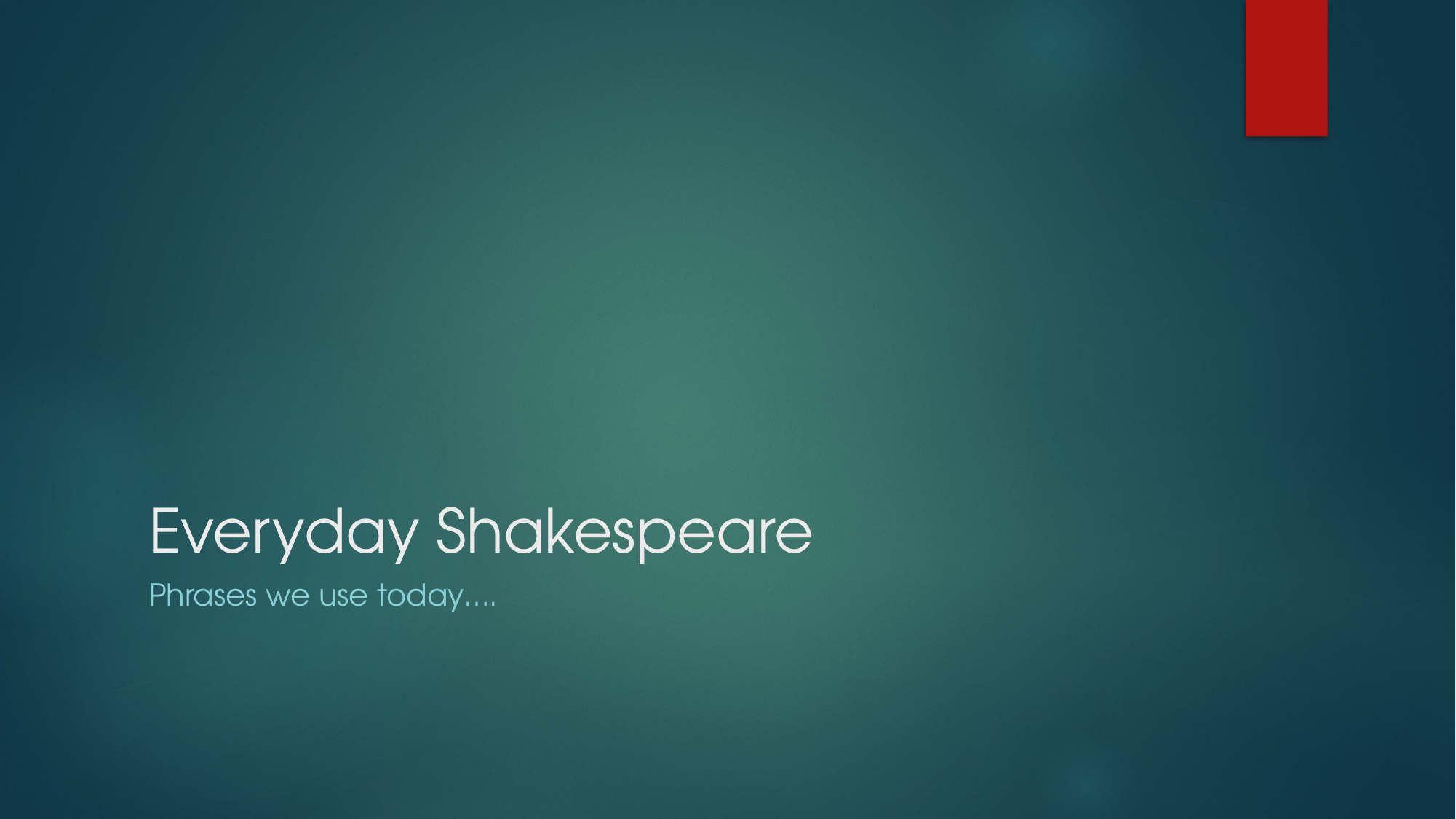

# Everyday Shakespeare
Phrases we use today….